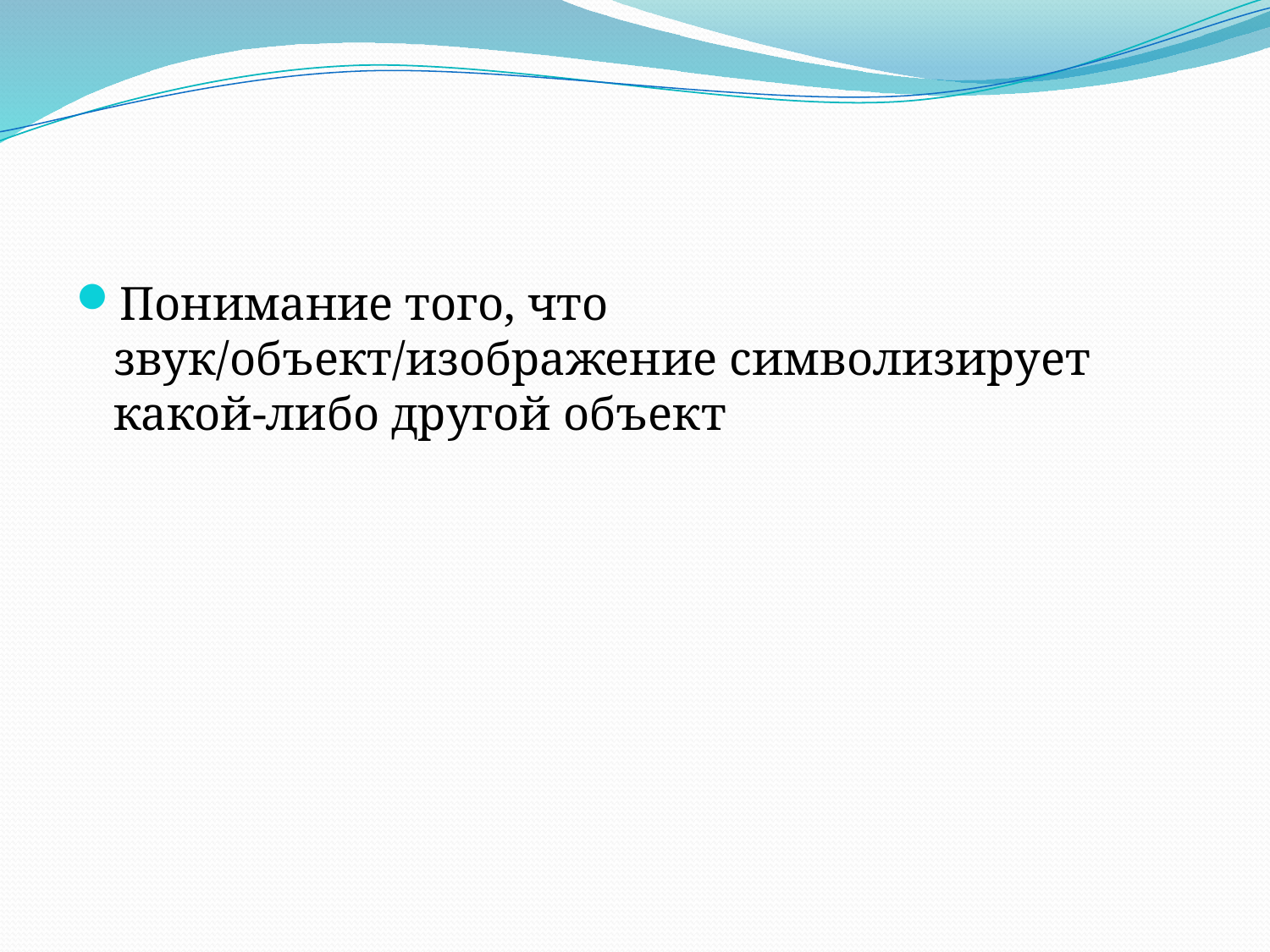

#
Понимание того, что звук/объект/изображение символизирует какой-либо другой объект